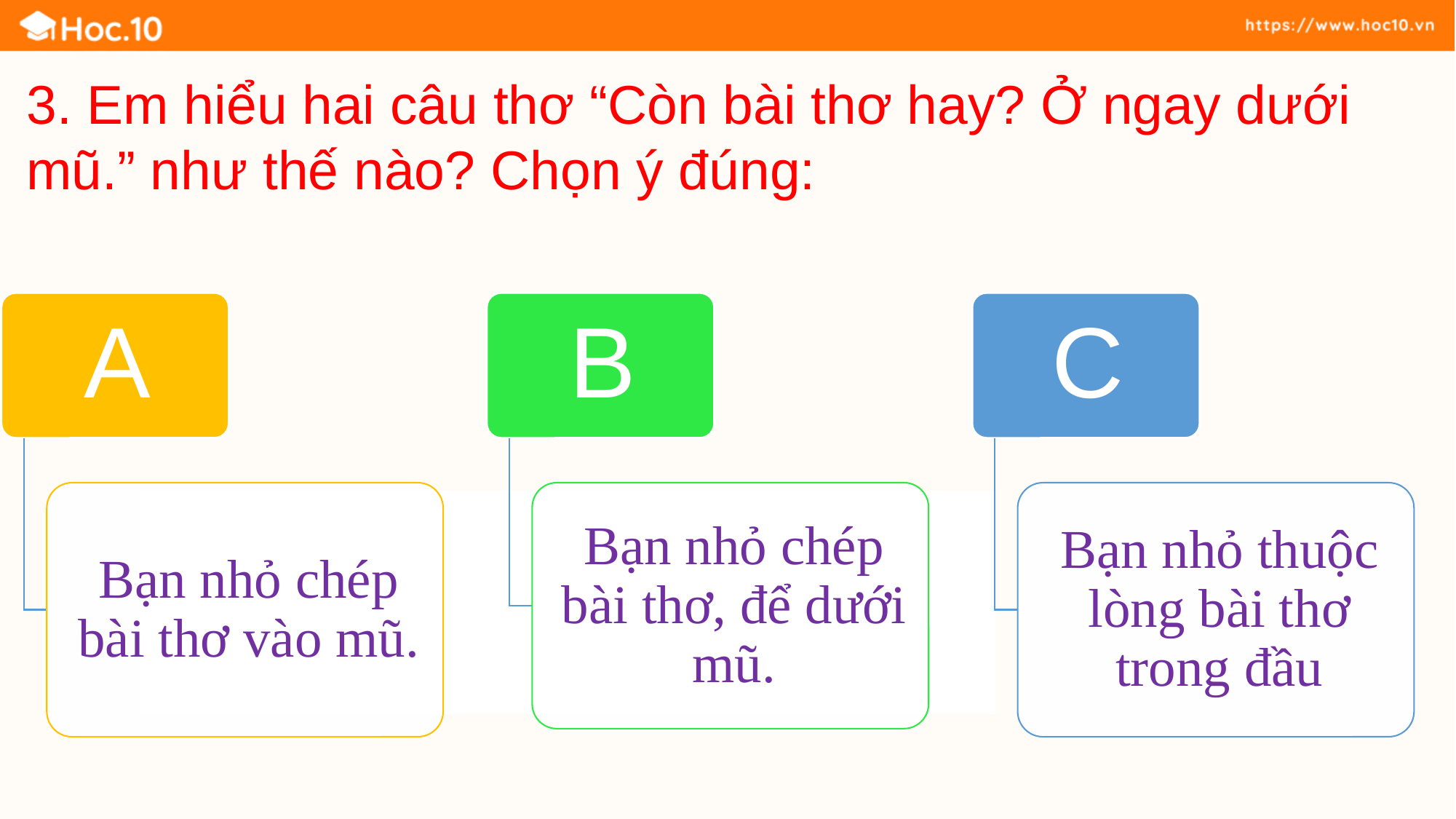

3. Em hiểu hai câu thơ “Còn bài thơ hay? Ở ngay dưới mũ.” như thế nào? Chọn ý đúng:
A
Bạn nhỏ chép bài thơ vào mũ.
B
Bạn nhỏ chép bài thơ, để dưới mũ.
C
Bạn nhỏ thuộc lòng bài thơ trong đầu